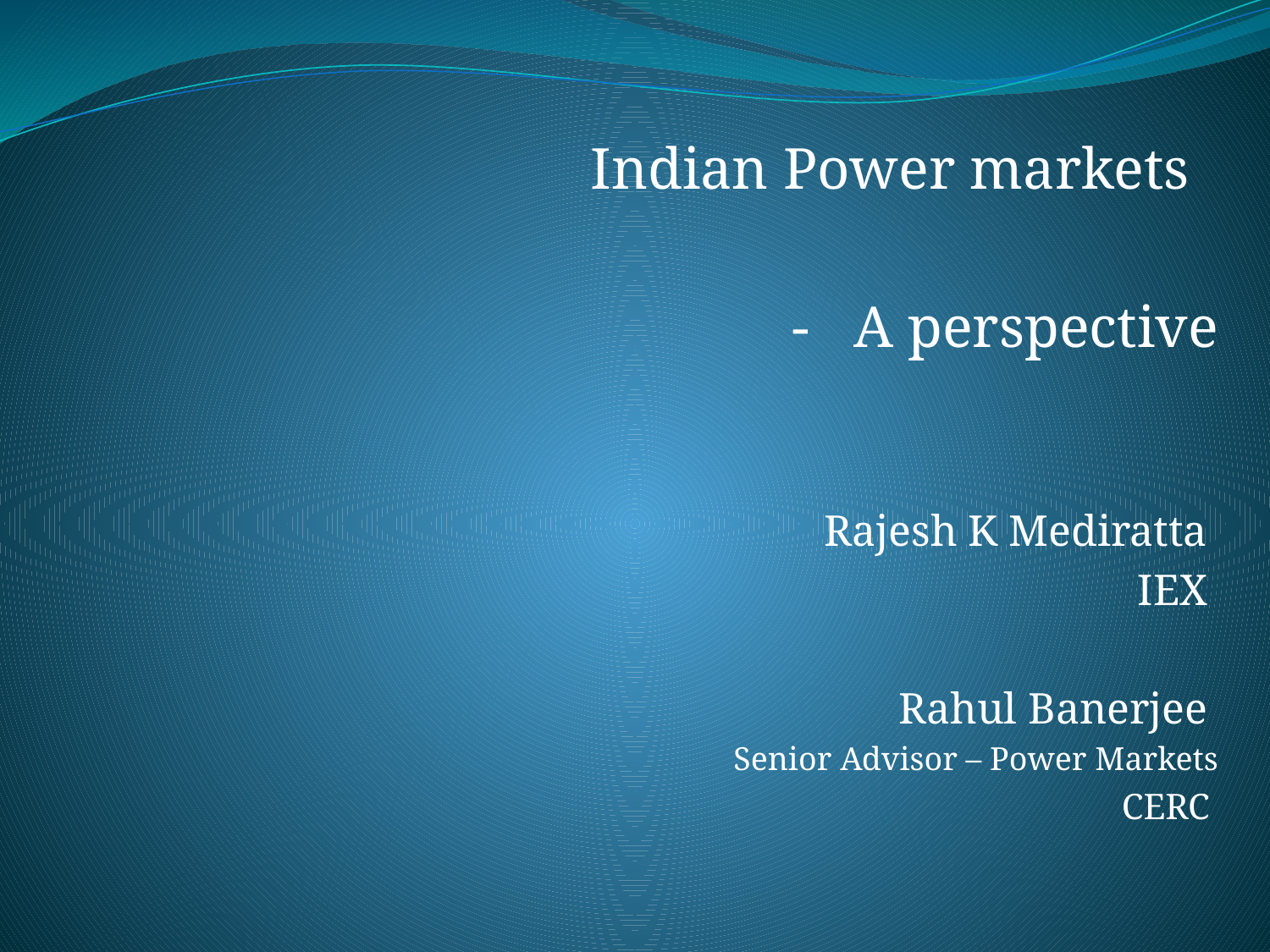

Indian Power markets

-   A perspective

Rajesh K Mediratta
IEX

Rahul Banerjee
Senior Advisor – Power Markets
CERC